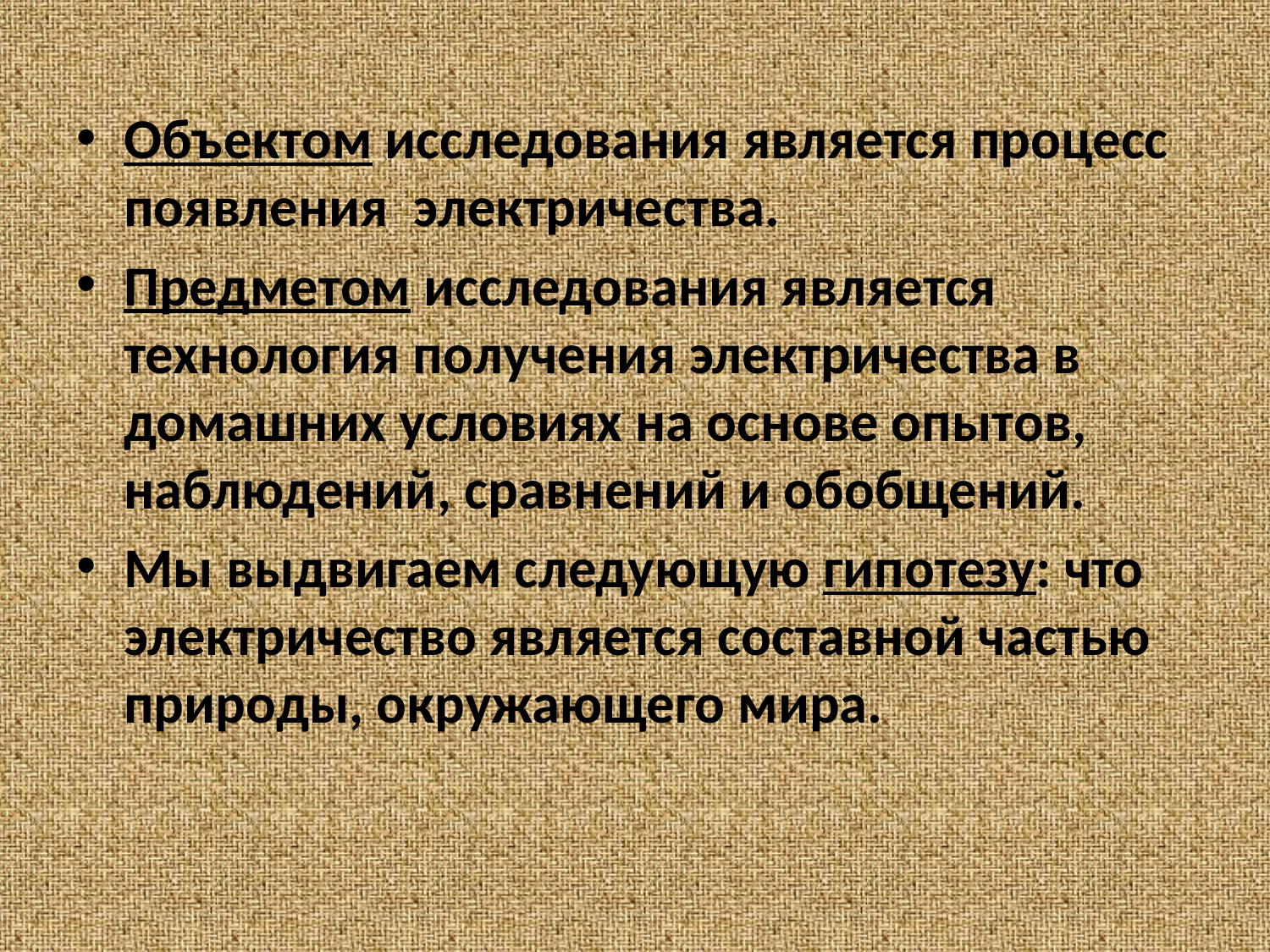

Объектом исследования является процесс появления  электричества.
Предметом исследования является технология получения электричества в домашних условиях на основе опытов, наблюдений, сравнений и обобщений.
Мы выдвигаем следующую гипотезу: что электричество является составной частью природы, окружающего мира.